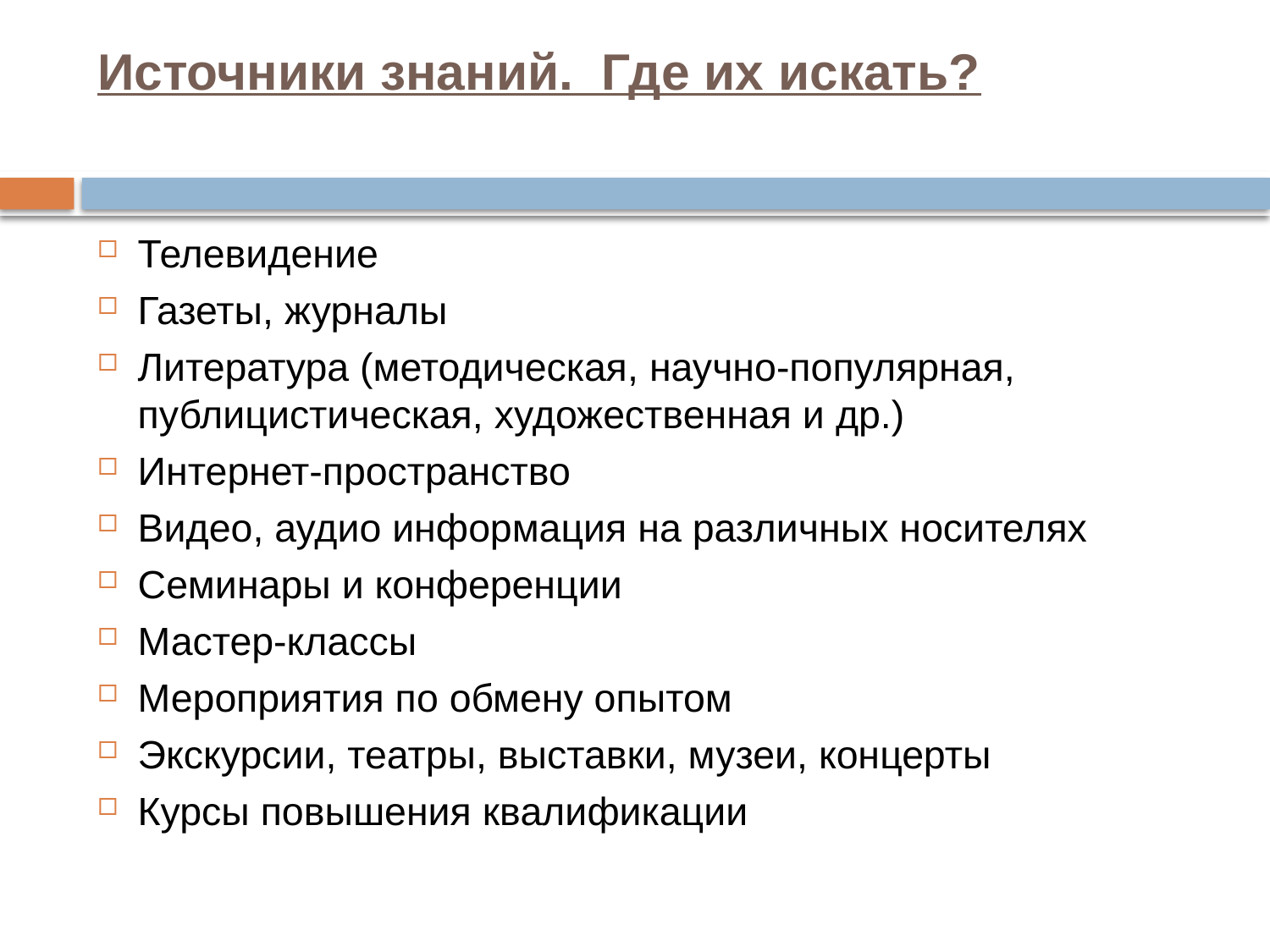

# Источники знаний.  Где их искать?
Телевидение
Газеты, журналы
Литература (методическая, научно-популярная, публицистическая, художественная и др.)
Интернет-пространство
Видео, аудио информация на различных носителях
Семинары и конференции
Мастер-классы
Мероприятия по обмену опытом
Экскурсии, театры, выставки, музеи, концерты
Курсы повышения квалификации